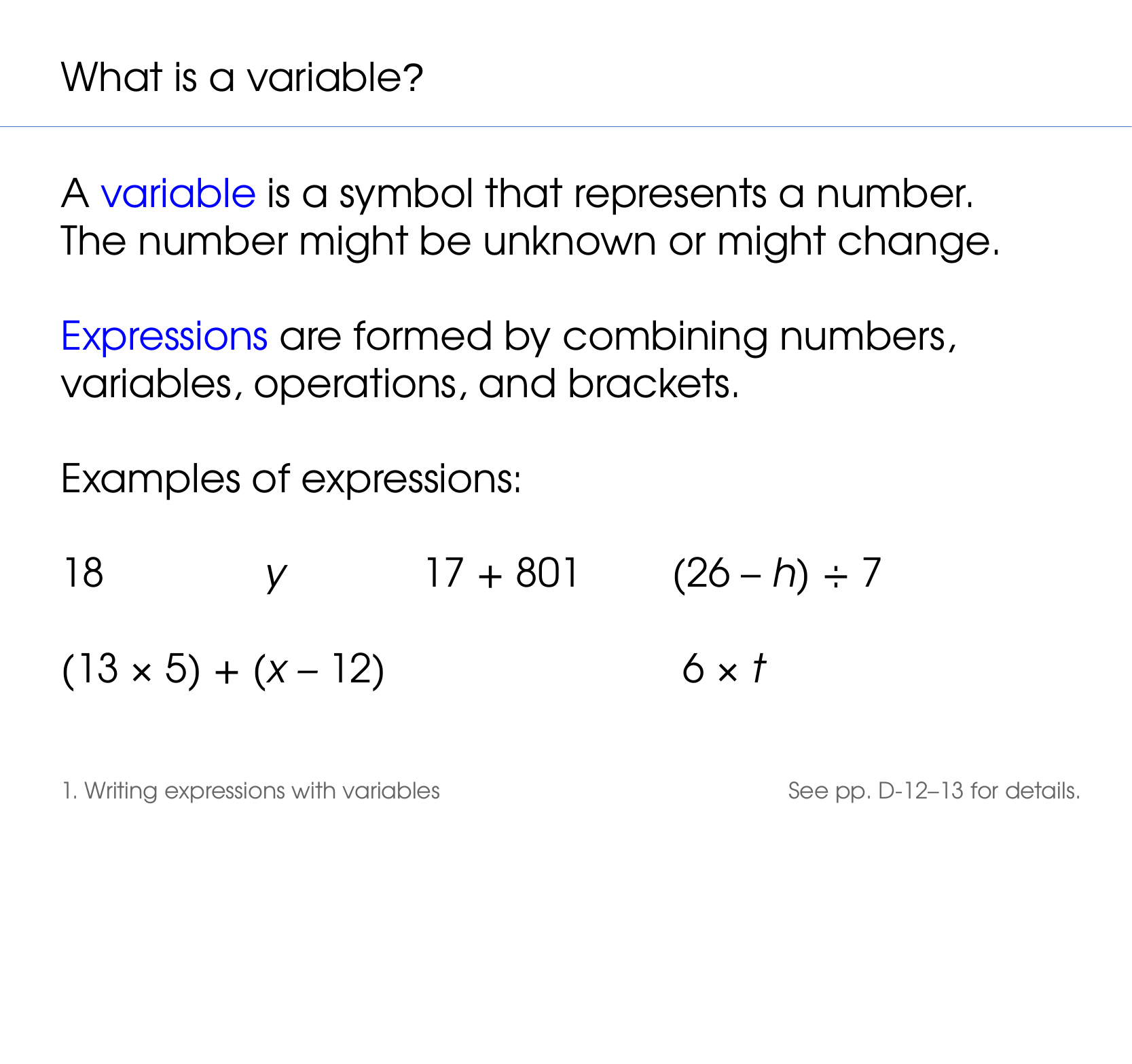

What is a variable?
A variable is a symbol that represents a number.
The number might be unknown or might change.

Expressions are formed by combining numbers, variables, operations, and brackets.

Examples of expressions:

18		y	     17 + 801	(26 – h) ÷ 7

(13 × 5) + (x – 12)			 6 × t
1. Writing expressions with variables
See pp. D-12–13 for details.